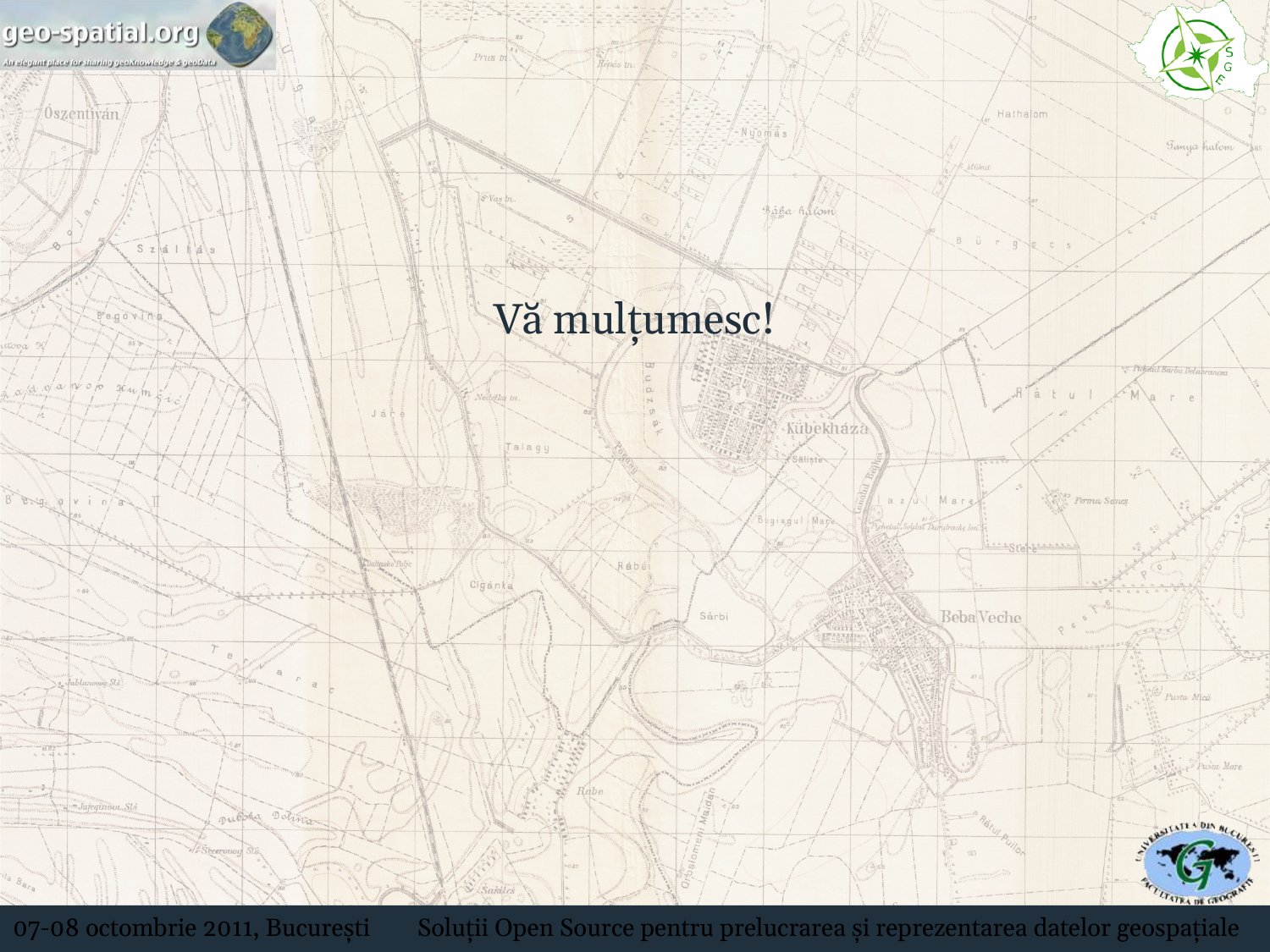

Vă mulțumesc!
07-08 octombrie 2011, Bucureşti        Soluţii Open Source pentru prelucrarea şi reprezentarea datelor geospaţiale